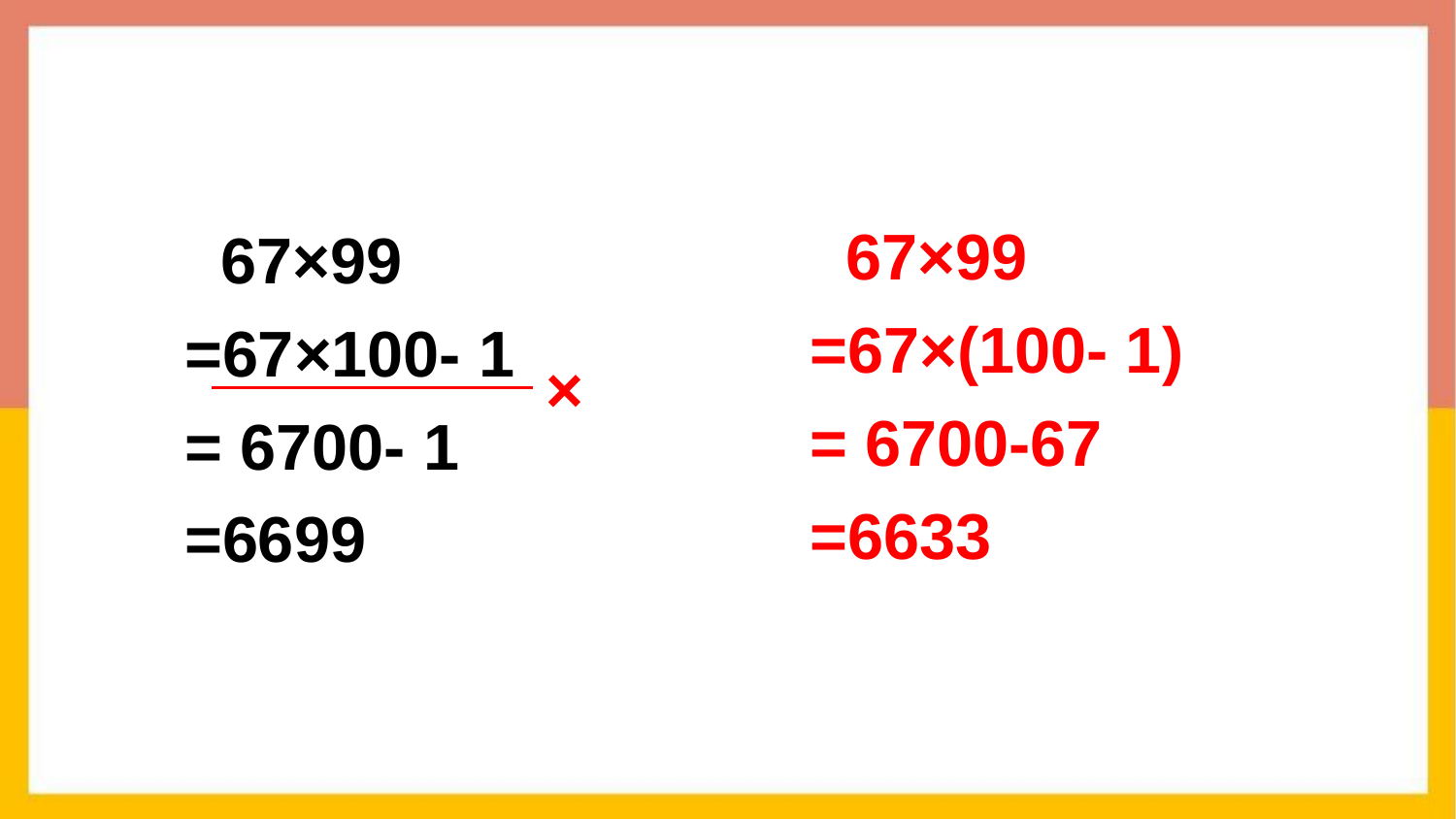

67×99
=67×(100- 1)
= 6700-67
=6633
  67×99
=67×100- 1
= 6700- 1
=6699
×